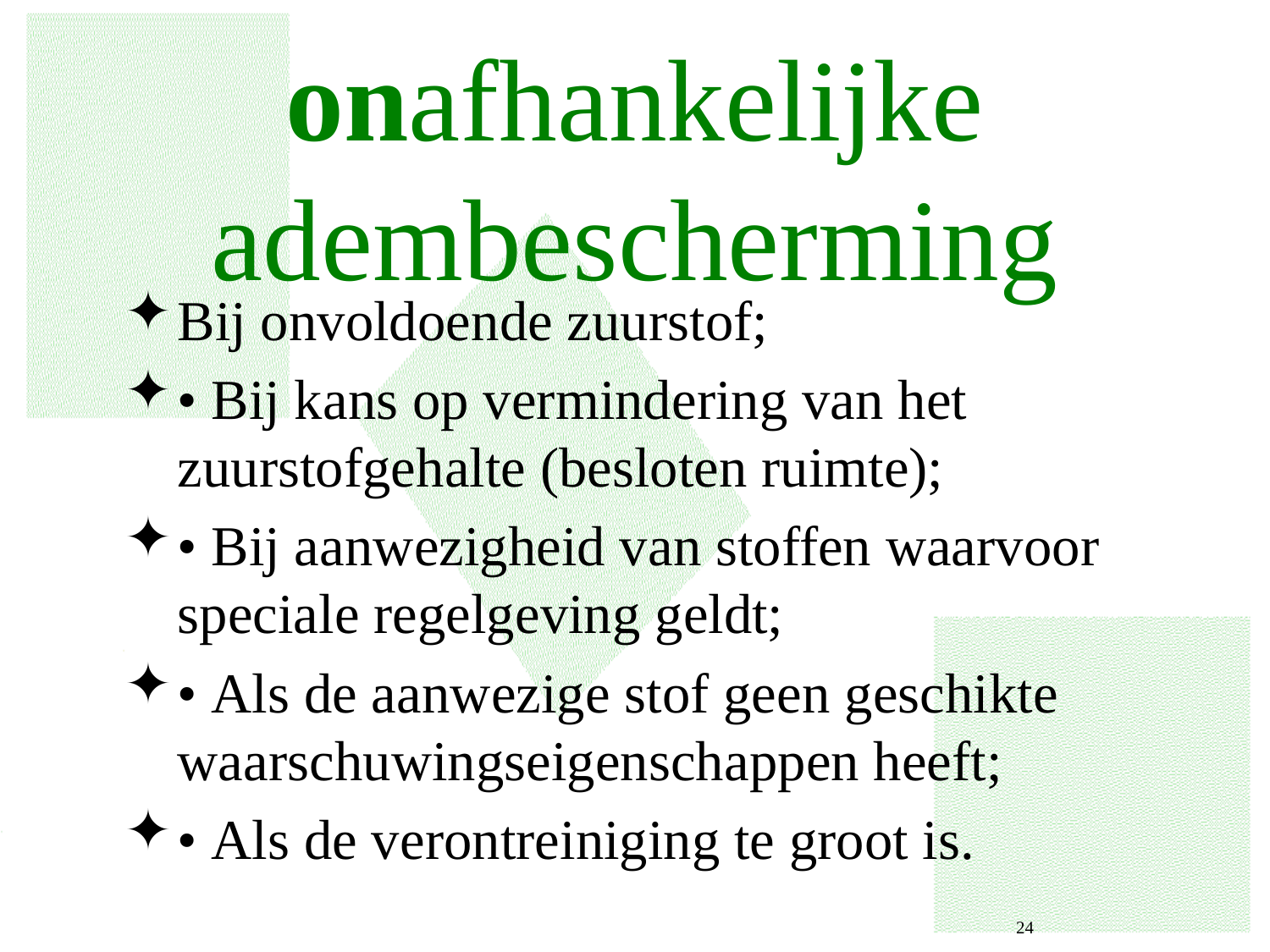

# onafhankelijke adembescherming
Bij onvoldoende zuurstof;
• Bij kans op vermindering van het zuurstofgehalte (besloten ruimte);
• Bij aanwezigheid van stoffen waarvoor speciale regelgeving geldt;
• Als de aanwezige stof geen geschikte waarschuwingseigenschappen heeft;
• Als de verontreiniging te groot is.

                     24